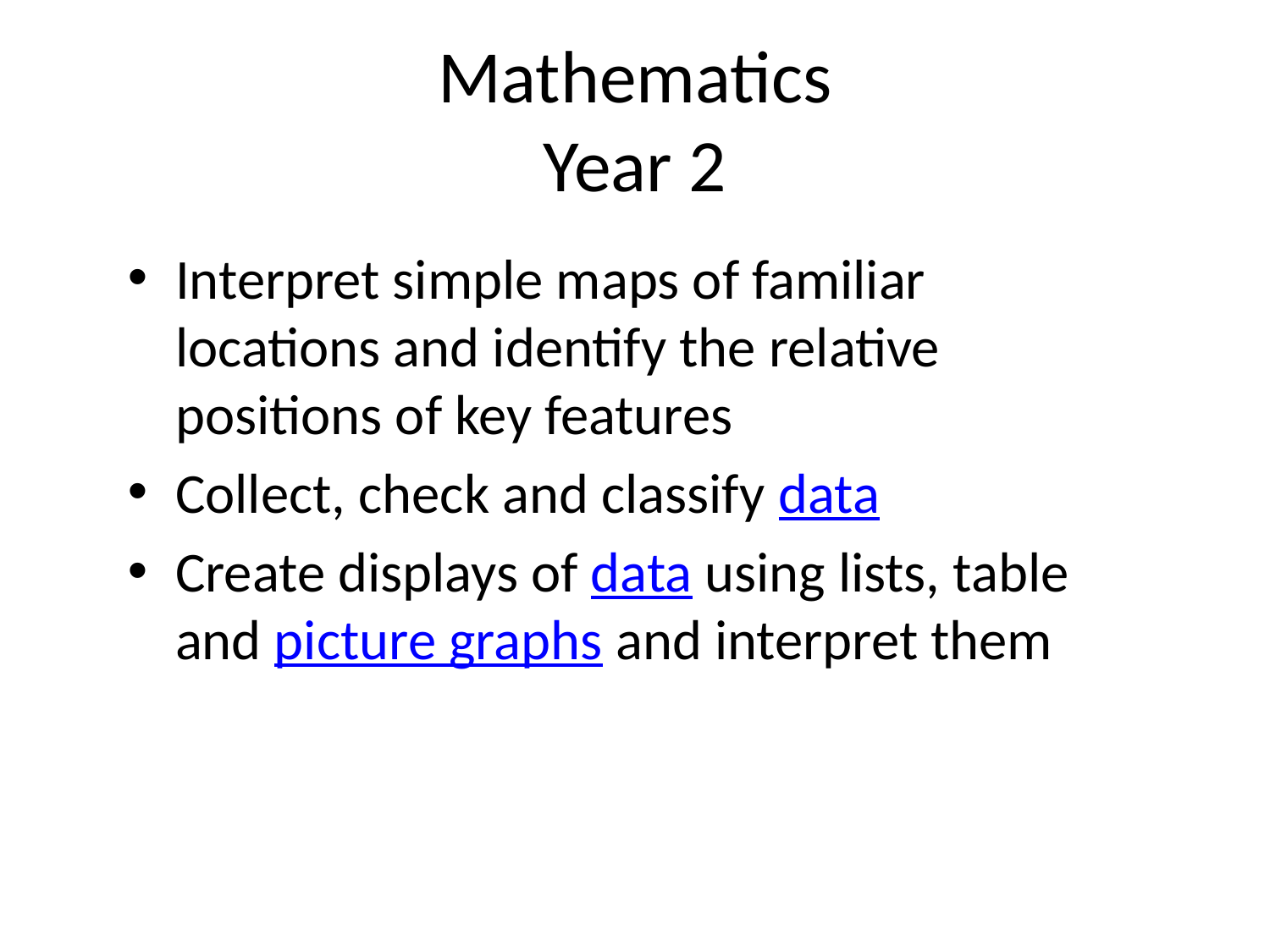

# Mathematics Year 2
Interpret simple maps of familiar locations and identify the relative positions of key features
Collect, check and classify data
Create displays of data using lists, table and picture graphs and interpret them